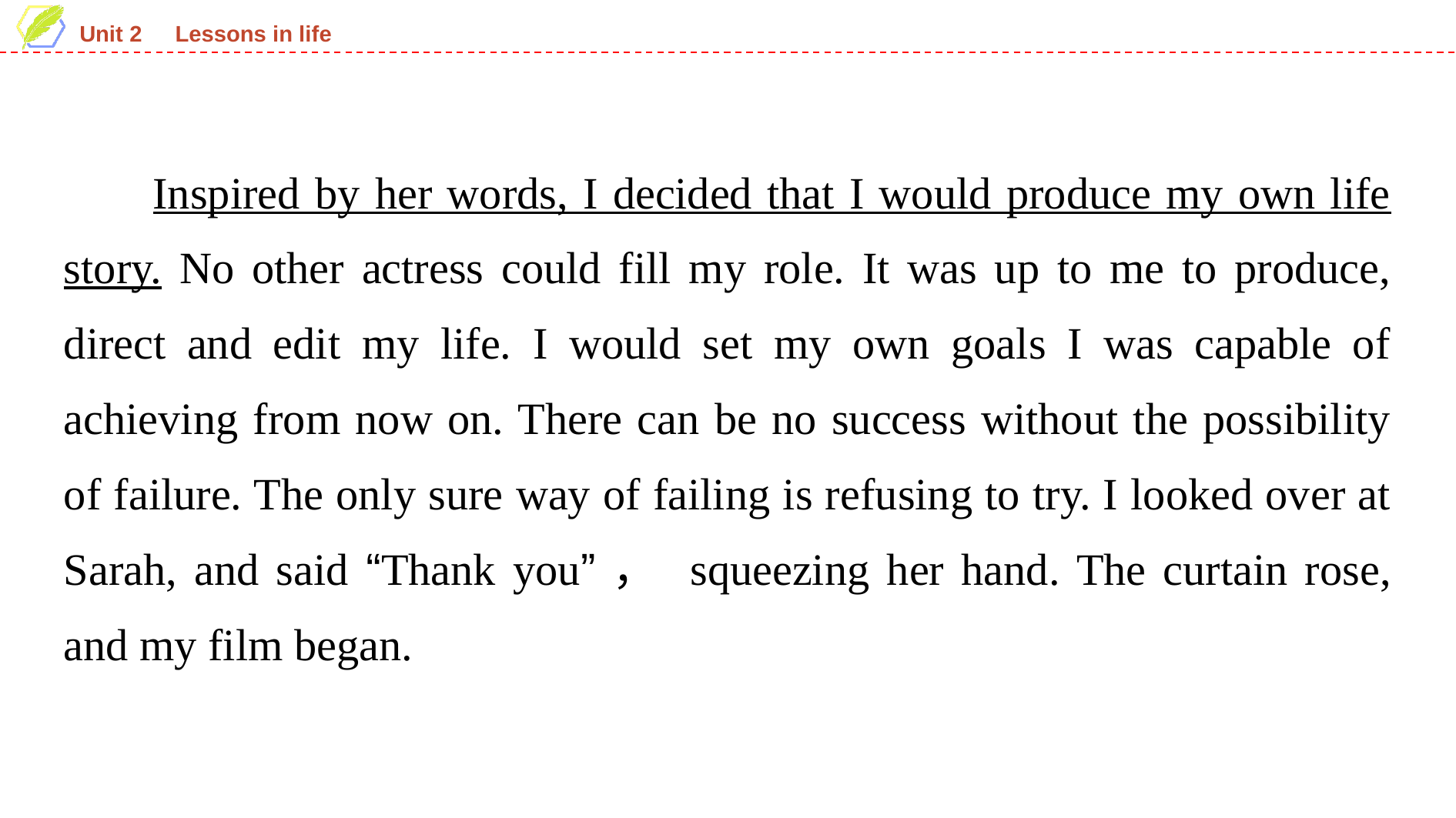

Inspired by her words, I decided that I would produce my own life story. No other actress could fill my role. It was up to me to produce, direct and edit my life. I would set my own goals I was capable of achieving from now on. There can be no success without the possibility of failure. The only sure way of failing is refusing to try. I looked over at Sarah, and said “Thank you”， squeezing her hand. The curtain rose, and my film began.